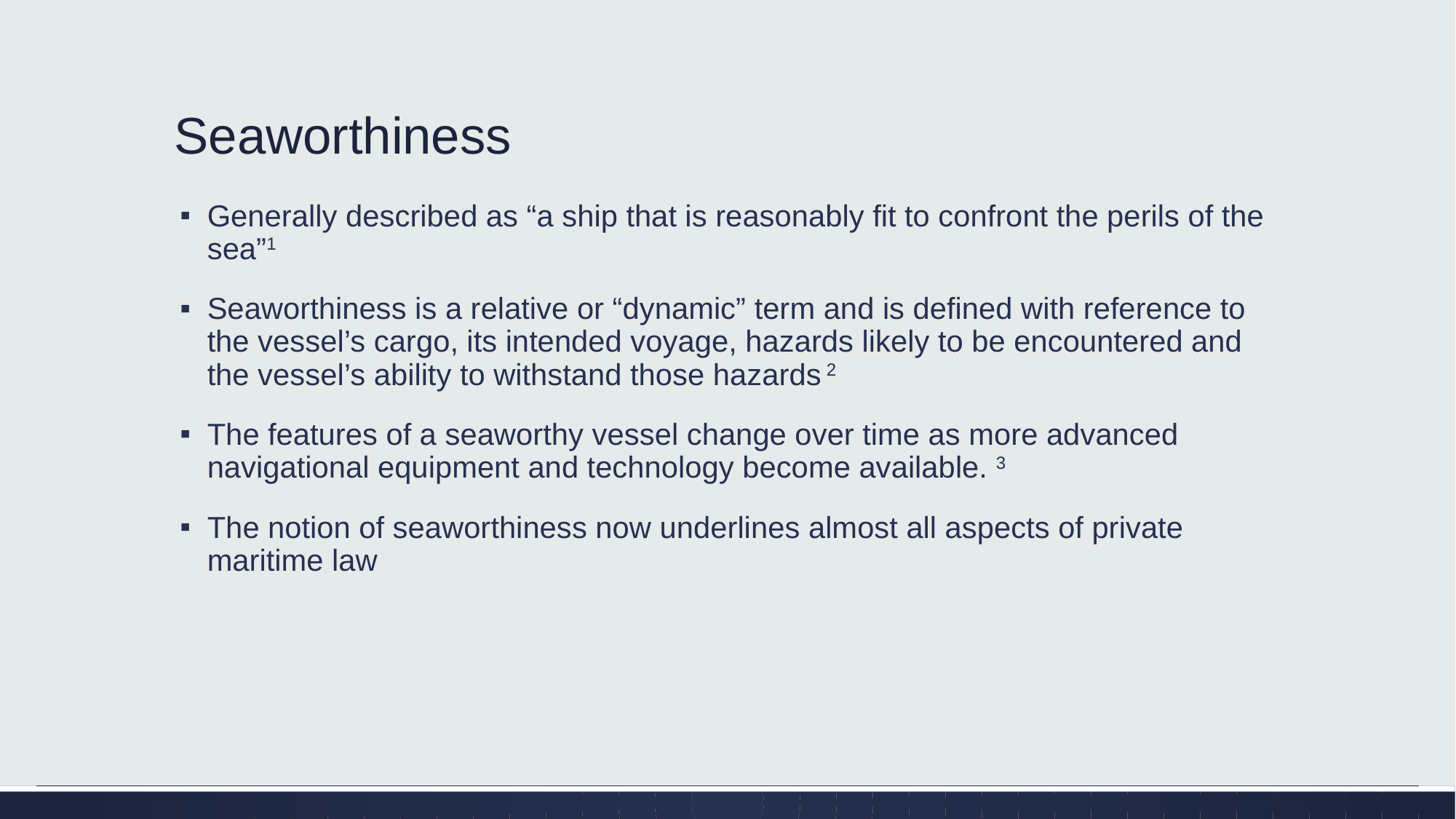

# Seaworthiness
Generally described as “a ship that is reasonably fit to confront the perils of the sea”1
Seaworthiness is a relative or “dynamic” term and is defined with reference to the vessel’s cargo, its intended voyage, hazards likely to be encountered and the vessel’s ability to withstand those hazards 2
The features of a seaworthy vessel change over time as more advanced navigational equipment and technology become available. 3
The notion of seaworthiness now underlines almost all aspects of private maritime law